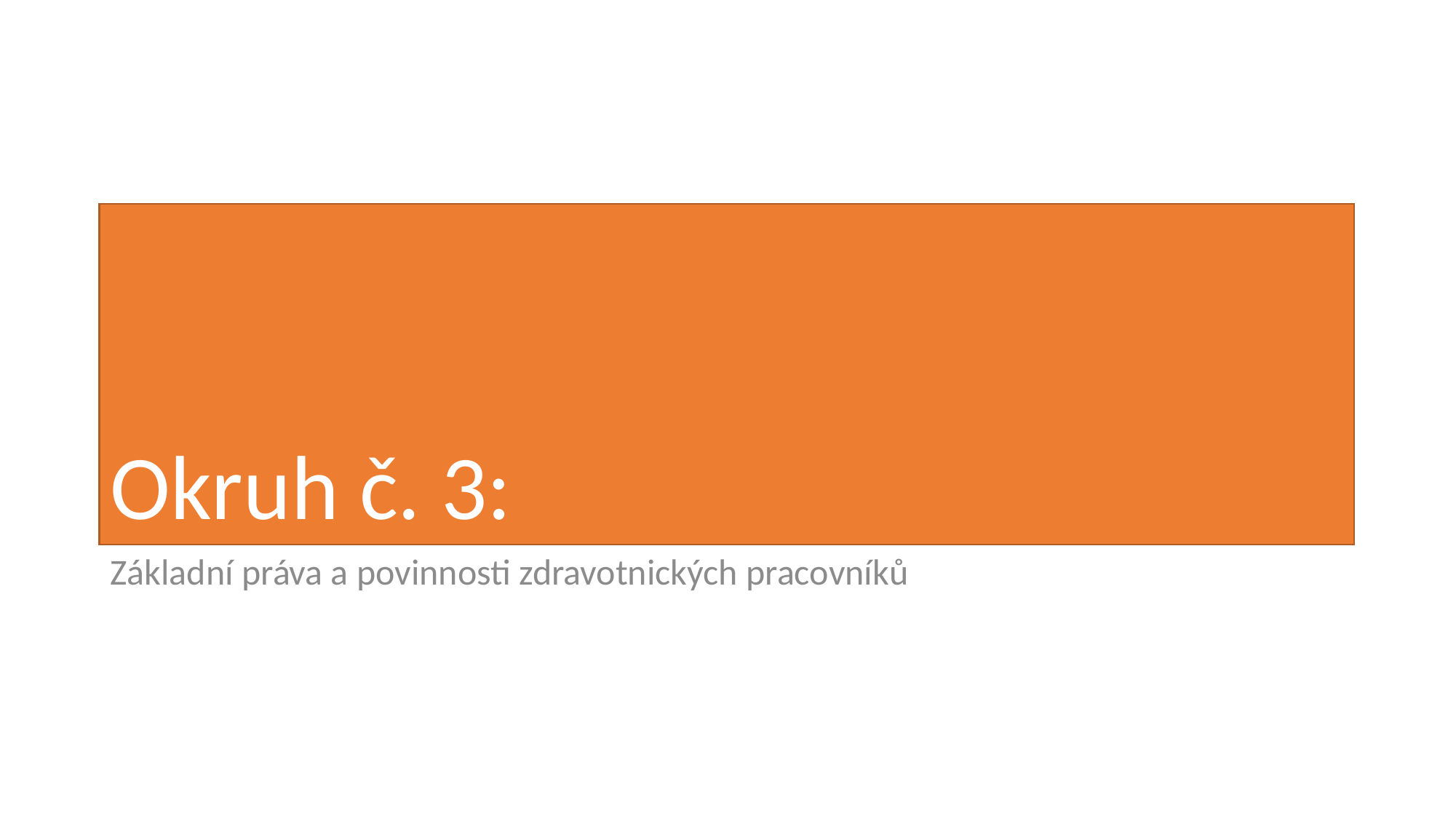

# Okruh č. 3:
Základní práva a povinnosti zdravotnických pracovníků